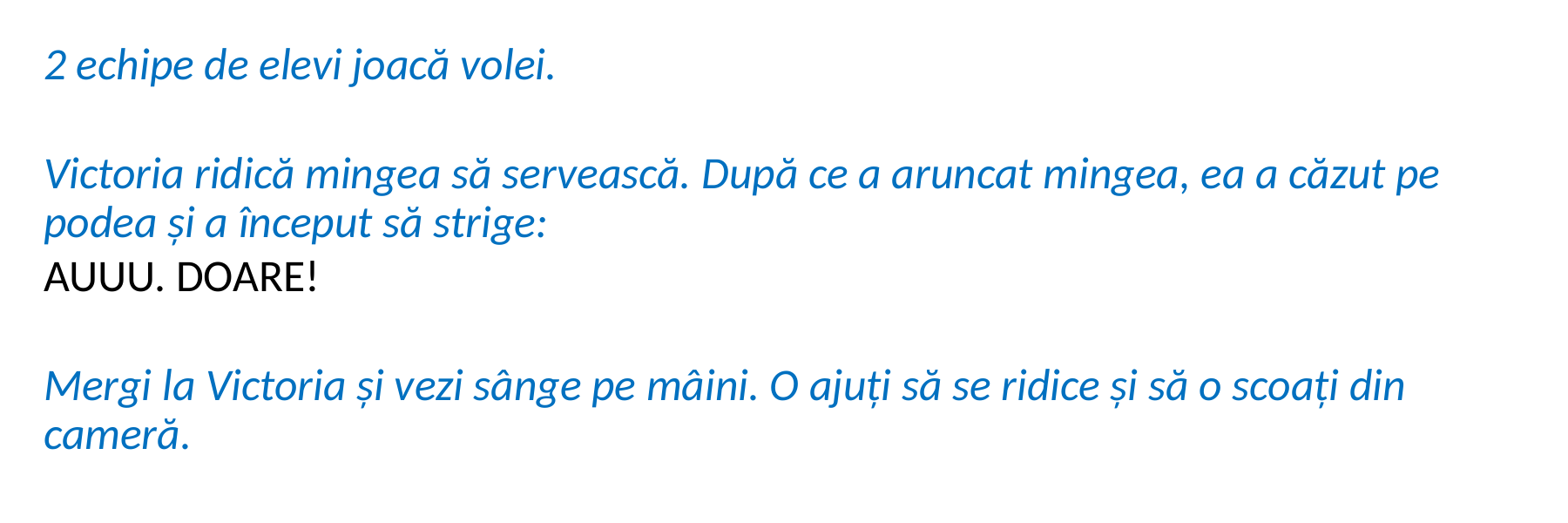

2 echipe de elevi joacă volei.

Victoria ridică mingea să servească. După ce a aruncat mingea, ea a căzut pe podea și a început să strige:
AUUU. DOARE!

Mergi la Victoria și vezi sânge pe mâini. O ajuți să se ridice și să o scoați din cameră.